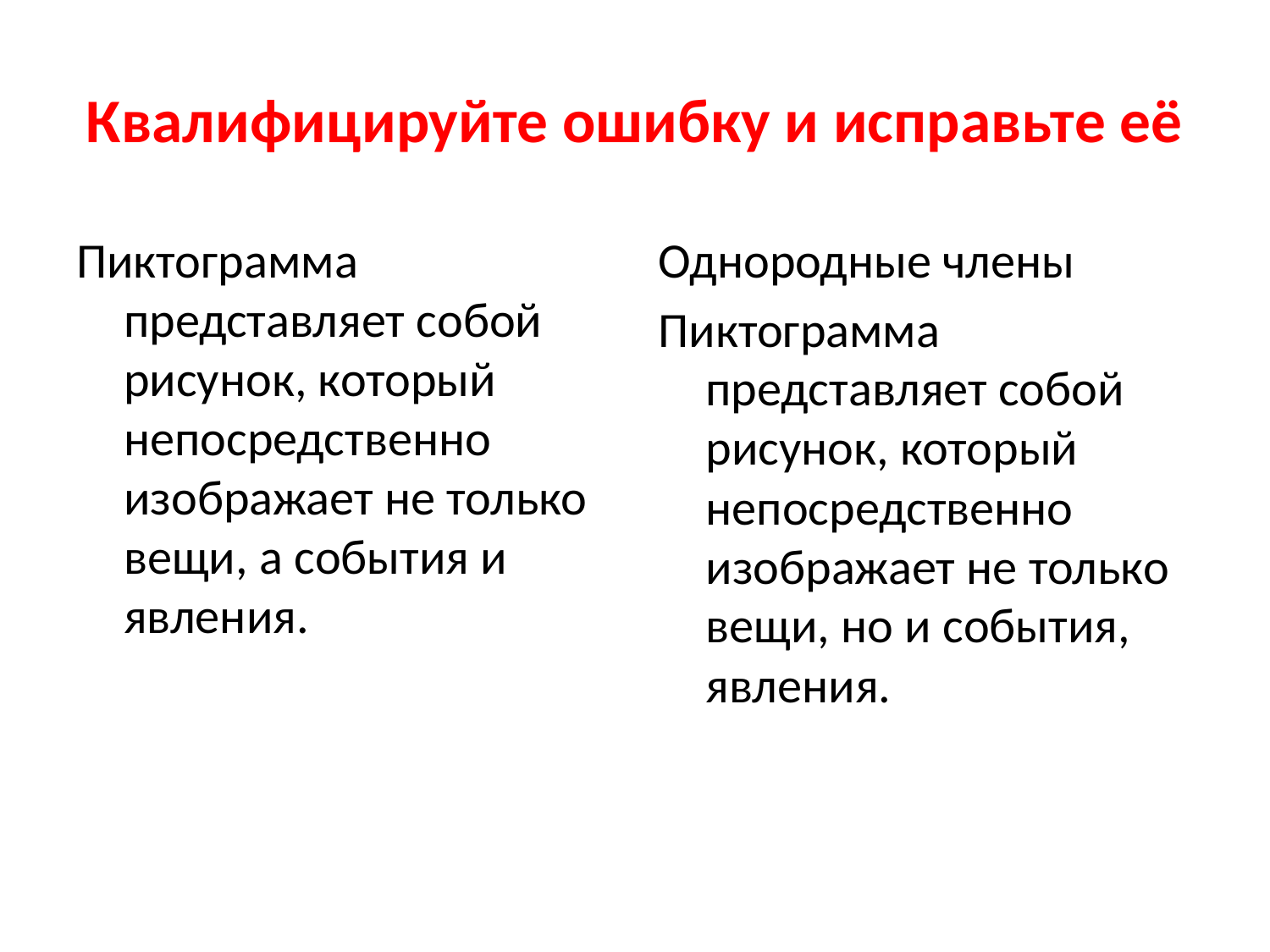

# Квалифицируйте ошибку и исправьте её
Пиктограмма представляет собой рисунок, который непосредственно изображает не только вещи, а события и явления.
Однородные члены
Пиктограмма представляет собой рисунок, который непосредственно изображает не только вещи, но и события, явления.